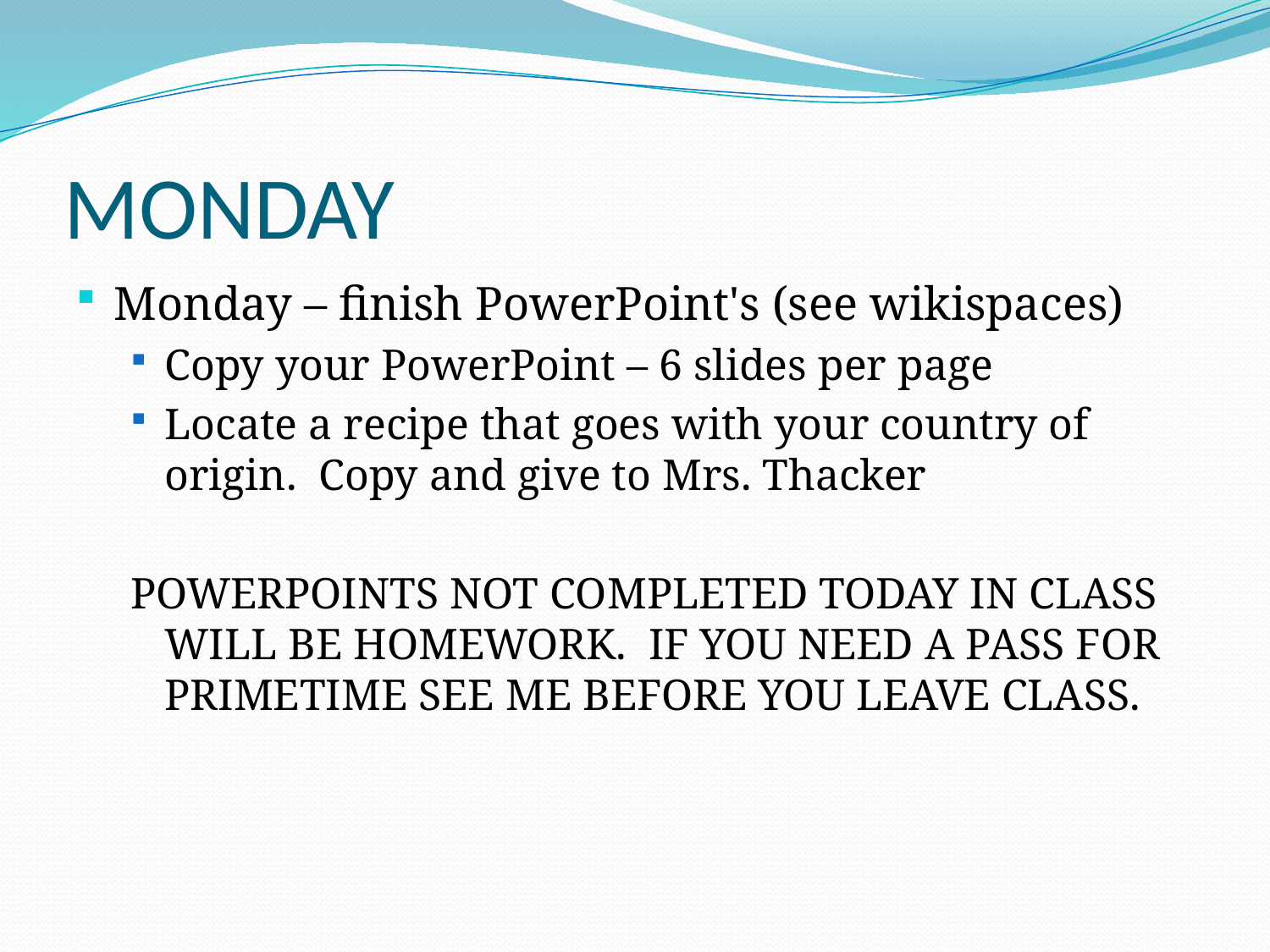

# MONDAY
Monday – finish PowerPoint's (see wikispaces)
Copy your PowerPoint – 6 slides per page
Locate a recipe that goes with your country of origin.  Copy and give to Mrs. Thacker

POWERPOINTS NOT COMPLETED TODAY IN CLASS WILL BE HOMEWORK.  IF YOU NEED A PASS FOR PRIMETIME SEE ME BEFORE YOU LEAVE CLASS.